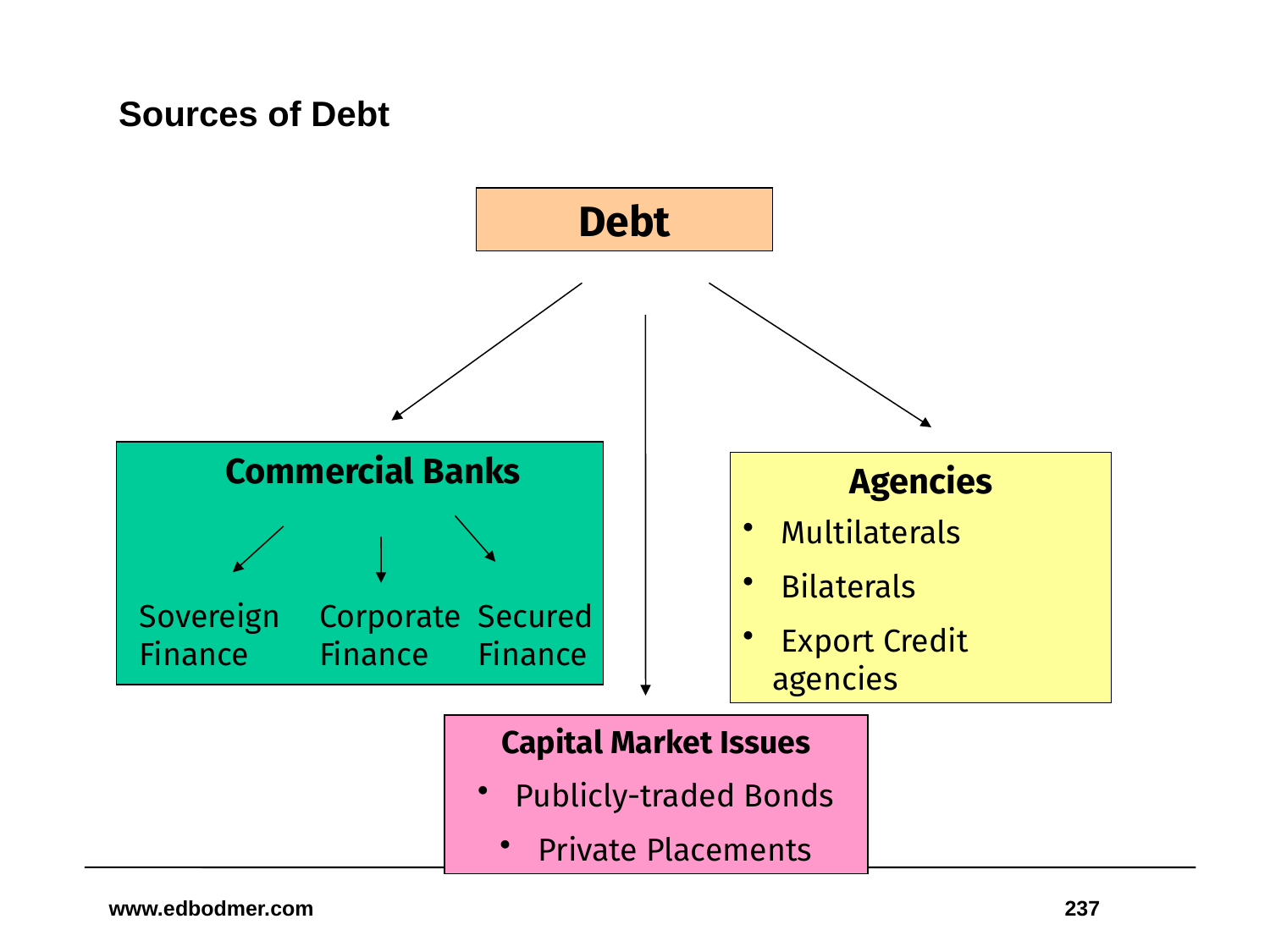

# Sources of Debt
Debt

Commercial Banks

 Multilaterals
 Bilaterals
 Export Credit agencies
Agencies

Sovereign Finance
Corporate Finance
Secured Finance
Capital Market Issues
 Publicly-traded Bonds
 Private Placements